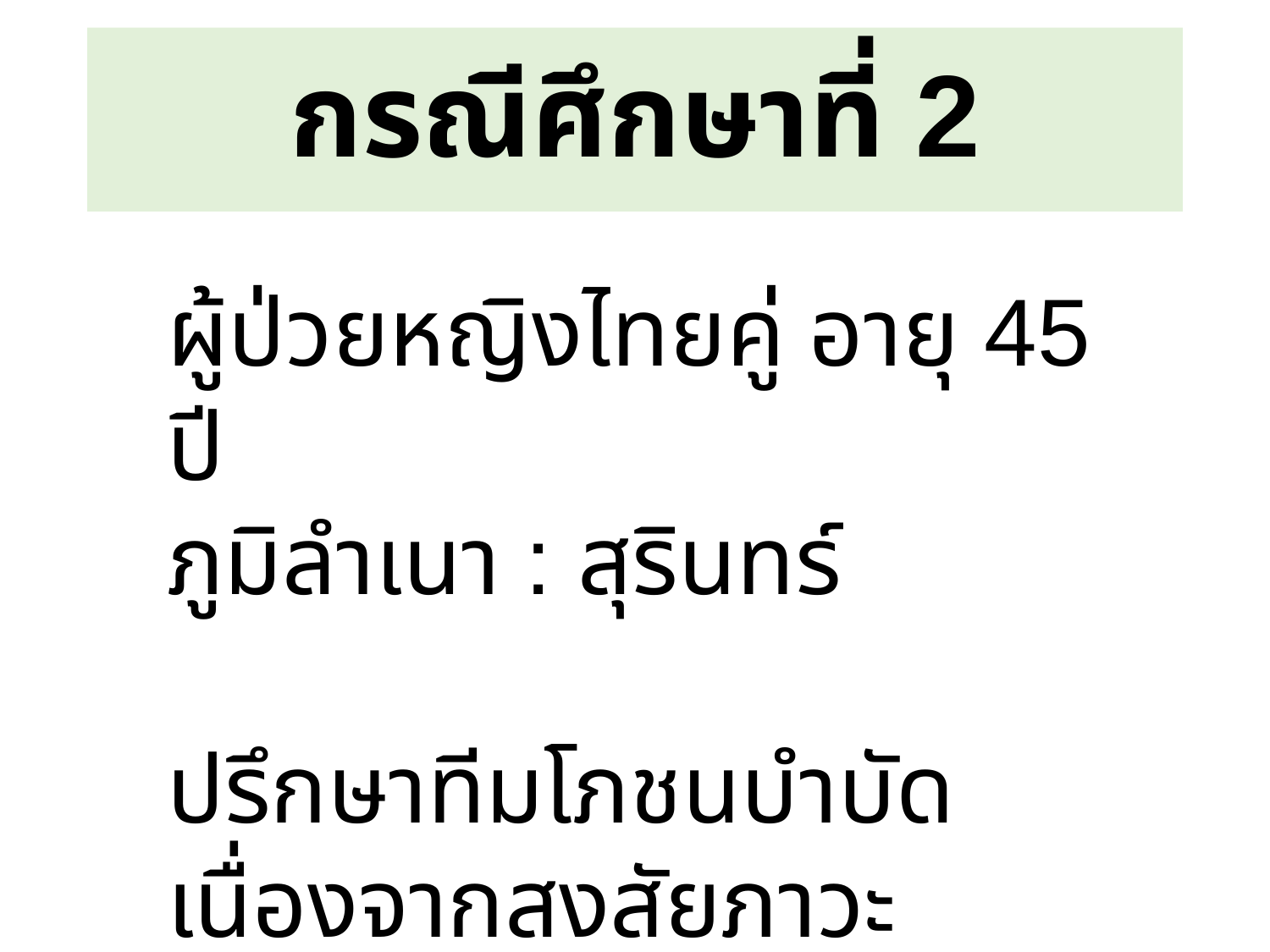

# กรณีศึกษาที่ 2
ผู้ป่วยหญิงไทยคู่ อายุ 45 ปี
ภูมิลำเนา : สุรินทร์

ปรึกษาทีมโภชนบำบัด เนื่องจากสงสัยภาวะ malnutrition